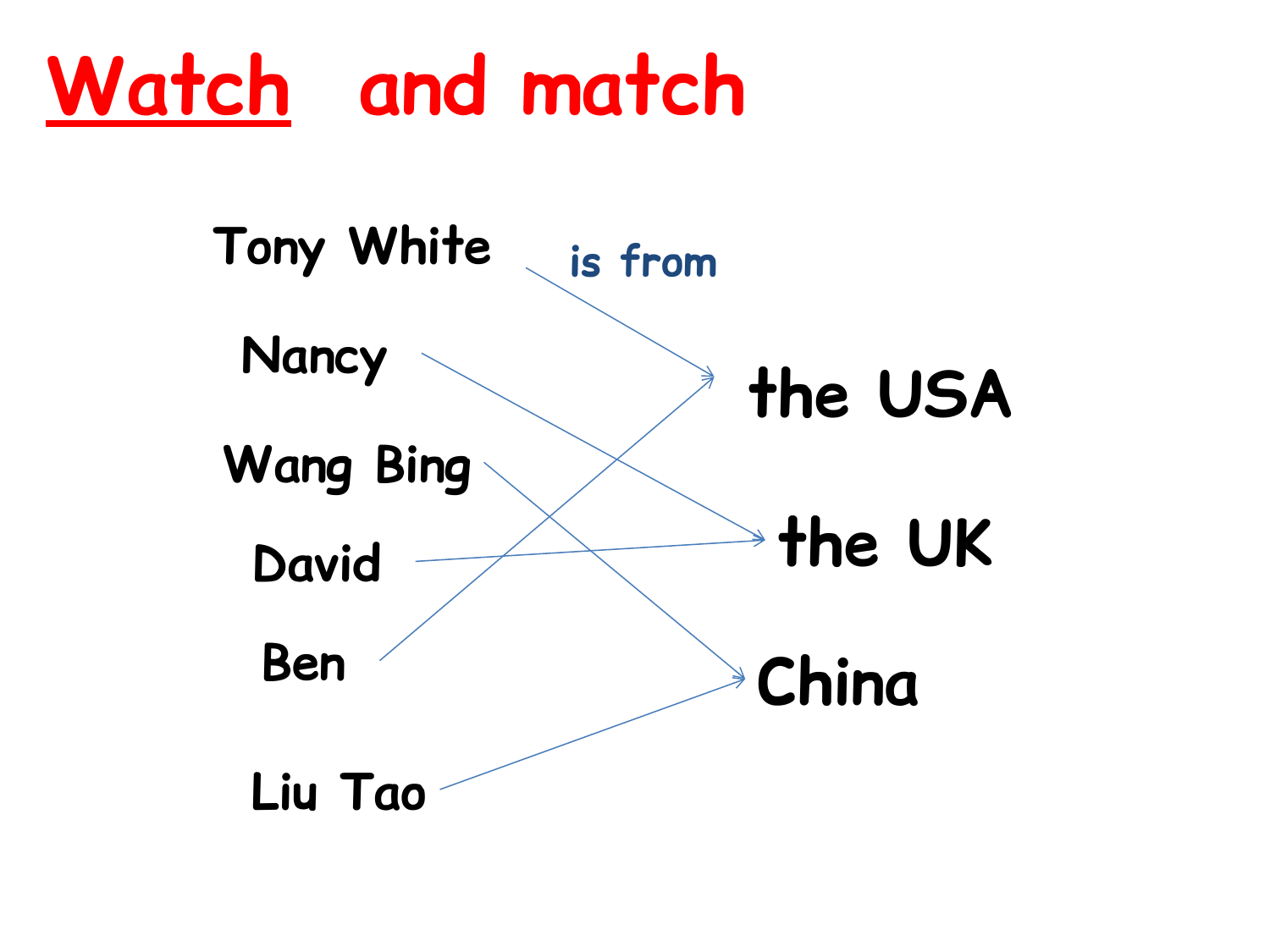

Watch  and match
Tony White
is from
Nancy
the USA
Wang Bing
the UK
David
Ben
China
Liu Tao